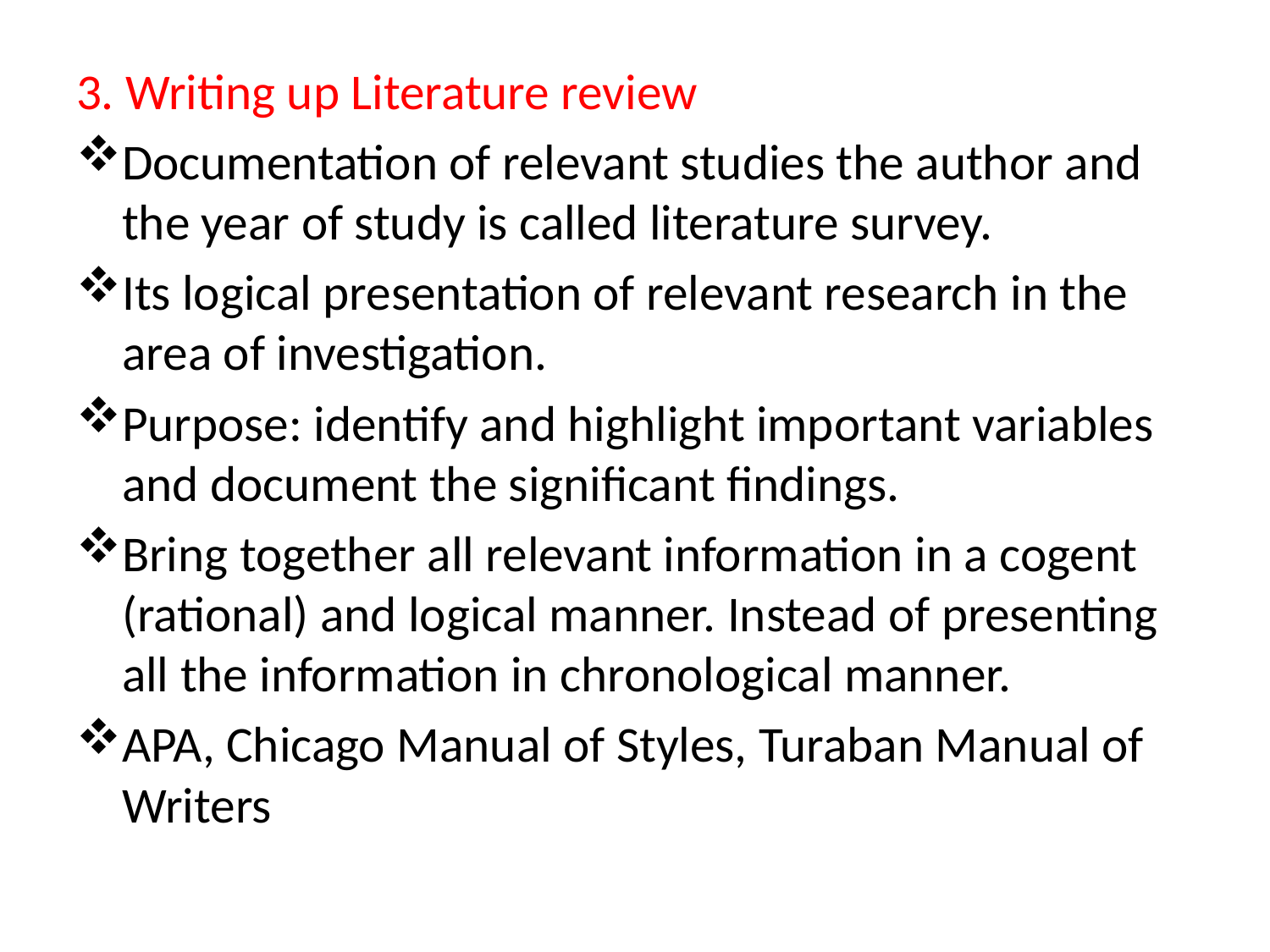

3. Writing up Literature review
Documentation of relevant studies the author and the year of study is called literature survey.
Its logical presentation of relevant research in the area of investigation.
Purpose: identify and highlight important variables and document the significant findings.
Bring together all relevant information in a cogent (rational) and logical manner. Instead of presenting all the information in chronological manner.
APA, Chicago Manual of Styles, Turaban Manual of Writers